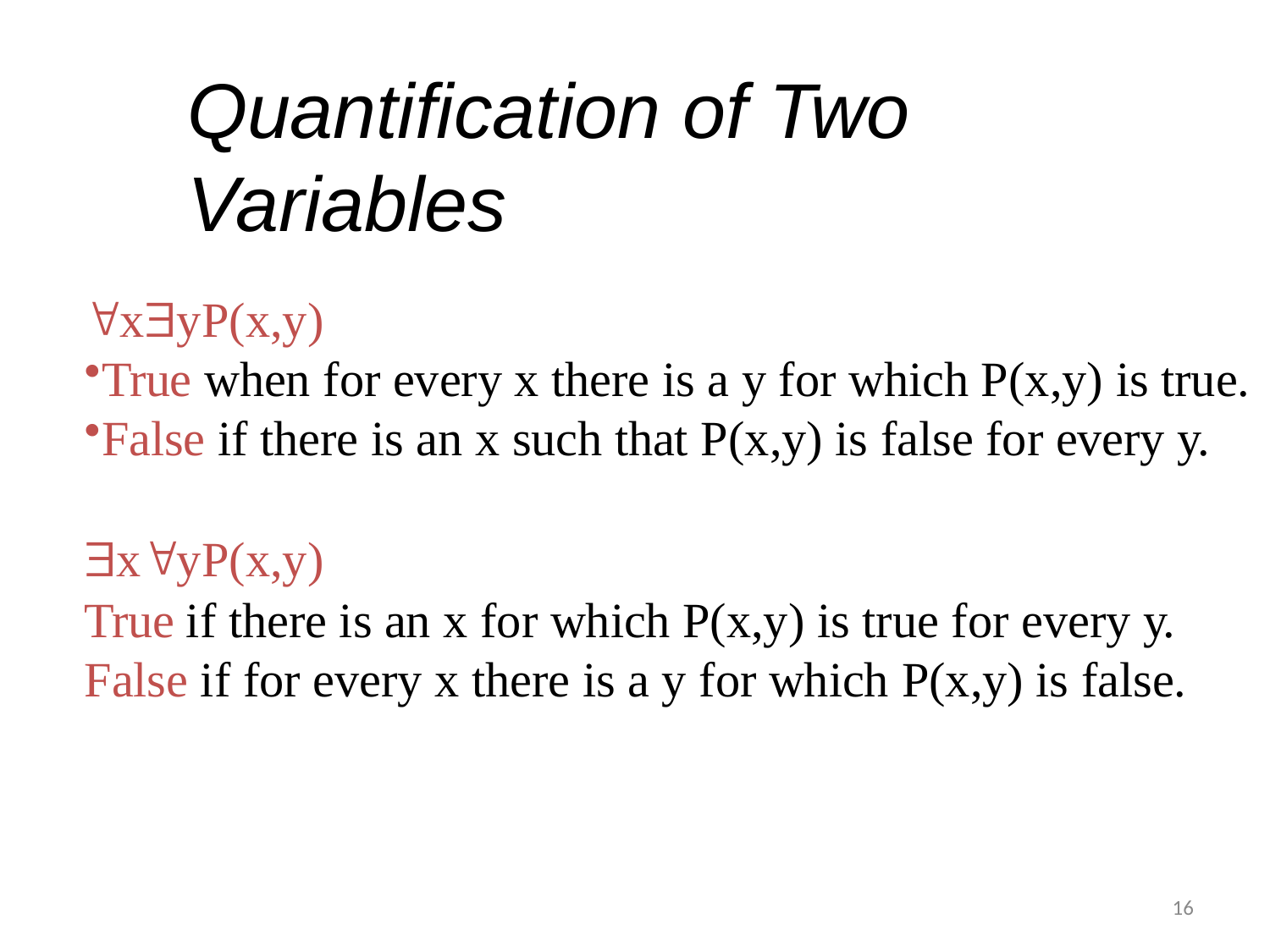

# Quantification of Two Variables
∀x∃yP(x,y)
True when for every x there is a y for which P(x,y) is true.
False if there is an x such that P(x,y) is false for every y.

∃x∀yP(x,y)
True if there is an x for which P(x,y) is true for every y.  False if for every x there is a y for which P(x,y) is false.
16